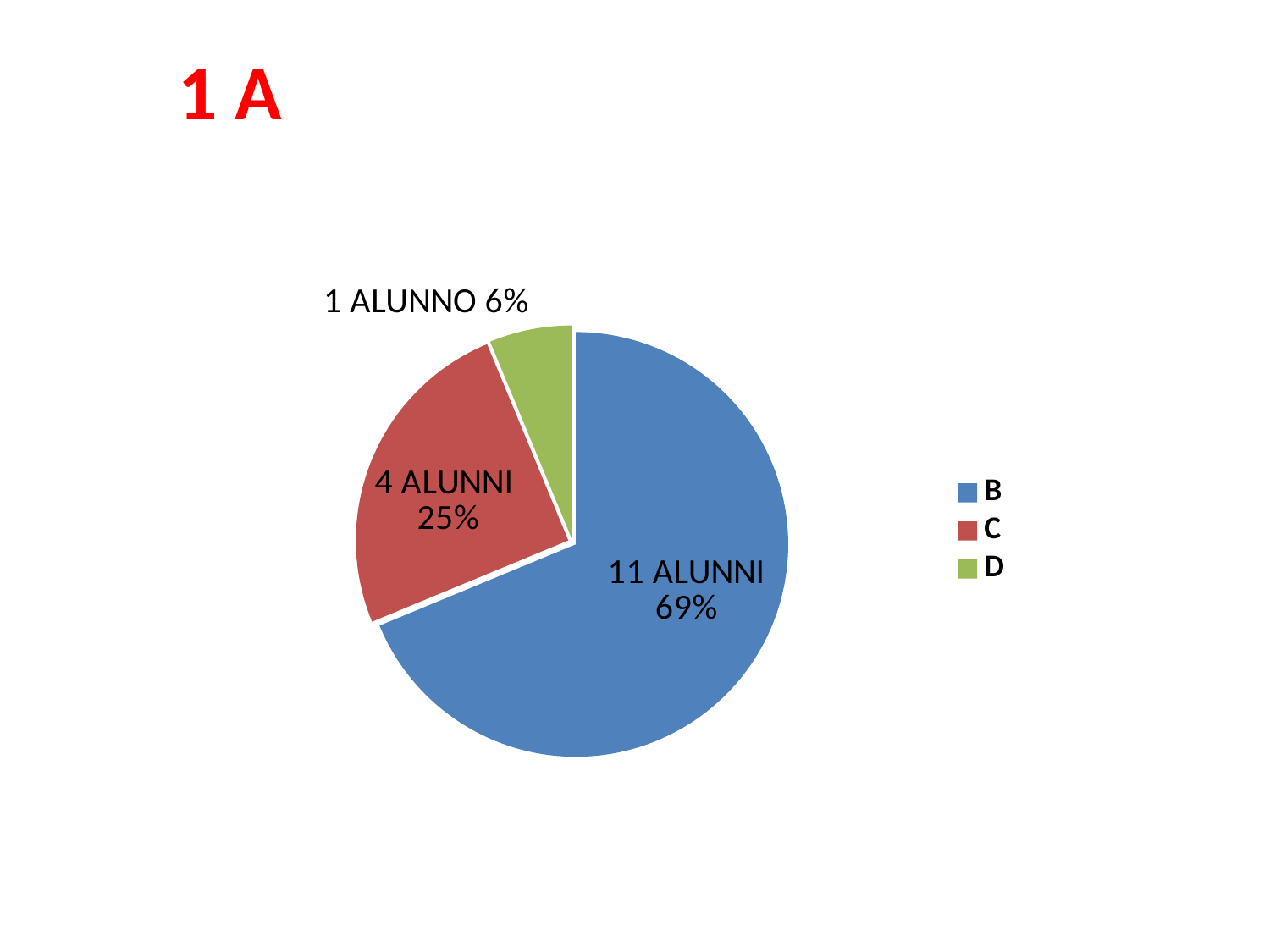

1 A

### Chart

| Category |  |
|---|---|
| B | 11.0 |
| C | 4.0 |
| D | 1.0 |